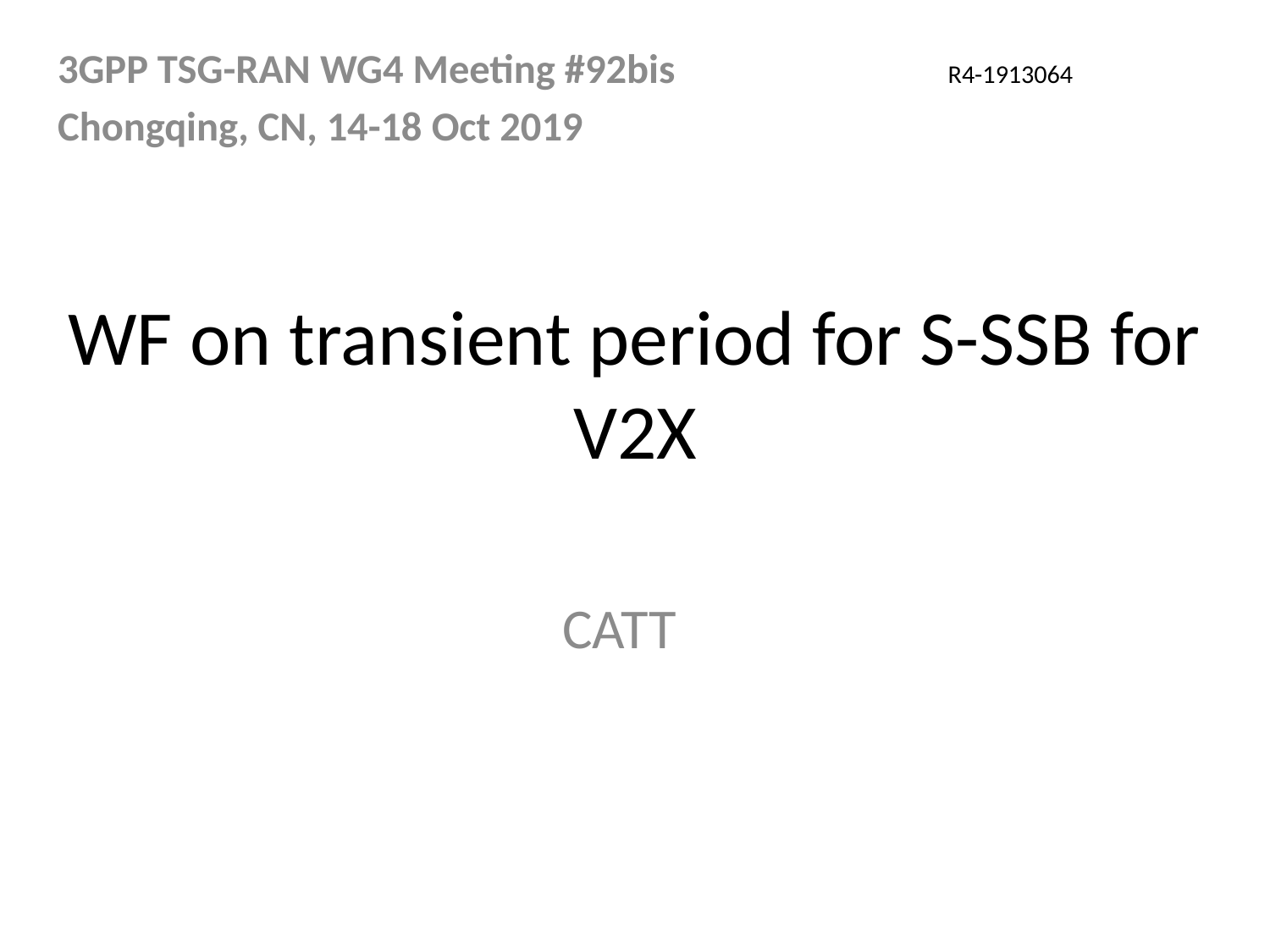

3GPP TSG-RAN WG4 Meeting #92bis	           		   R4-1913064
Chongqing, CN, 14-18 Oct 2019

# WF on transient period for S-SSB for V2X
CATT